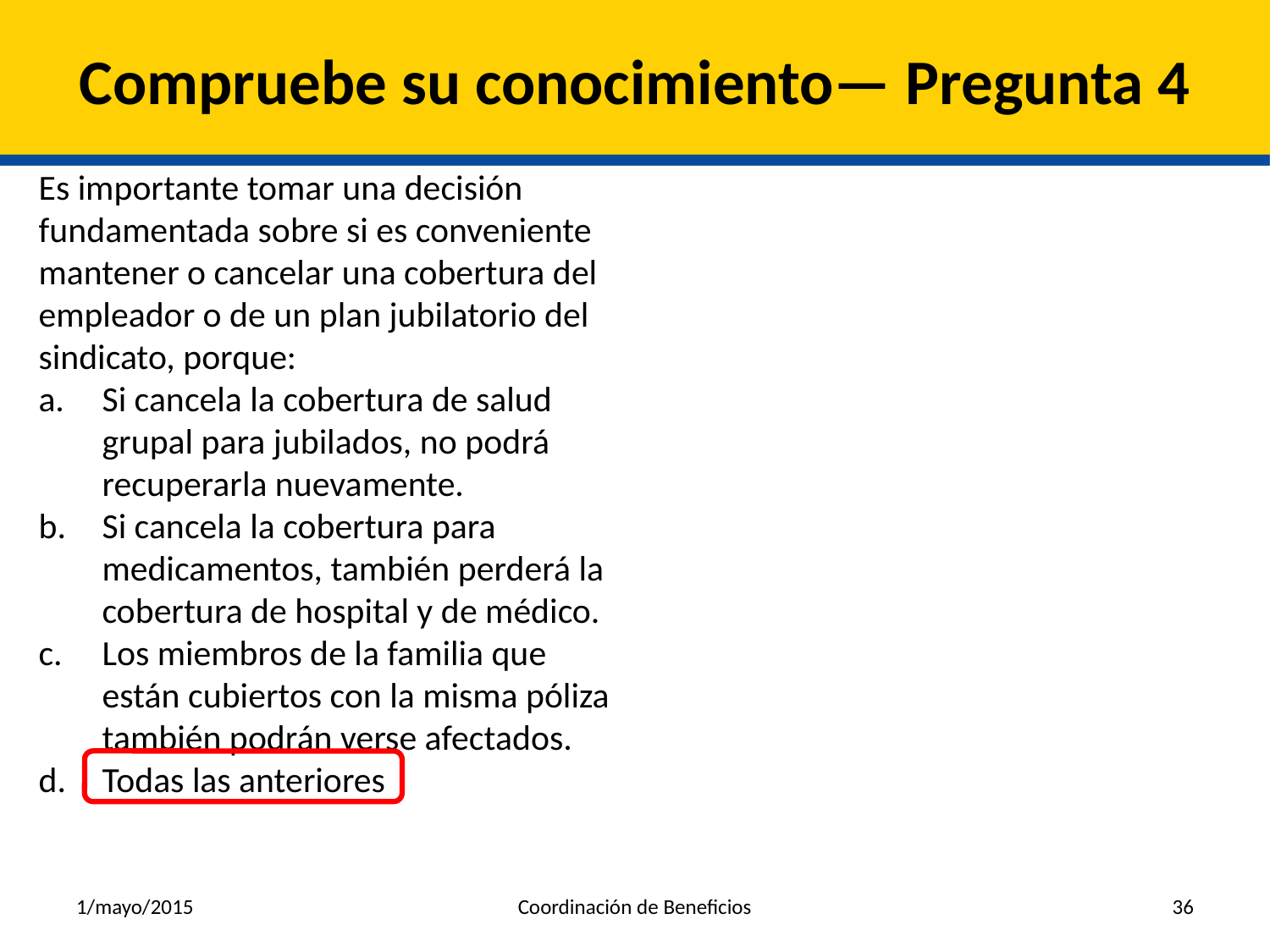

# Compruebe su conocimiento— Pregunta 4
Es importante tomar una decisión fundamentada sobre si es conveniente mantener o cancelar una cobertura del empleador o de un plan jubilatorio del sindicato, porque:
Si cancela la cobertura de salud grupal para jubilados, no podrá recuperarla nuevamente.
Si cancela la cobertura para medicamentos, también perderá la cobertura de hospital y de médico.
Los miembros de la familia que están cubiertos con la misma póliza también podrán verse afectados.
Todas las anteriores

1/mayo/2015
Coordinación de Beneficios
36